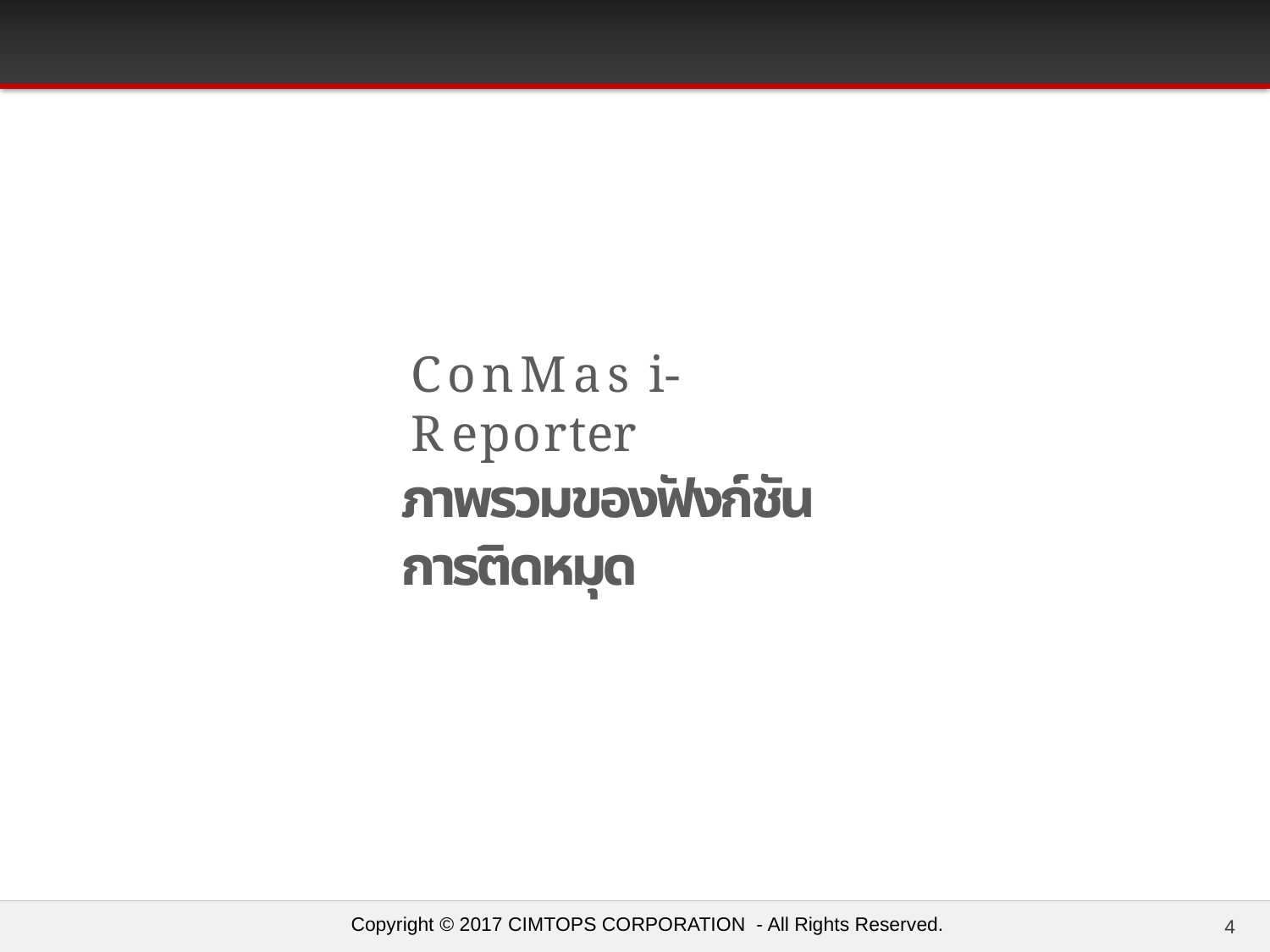

# ConMas i-Reporter
ภาพรวมของฟังก์ชันการติดหมุด
Copyright © 2017 CIMTOPS CORPORATION  - All Rights Reserved.
4